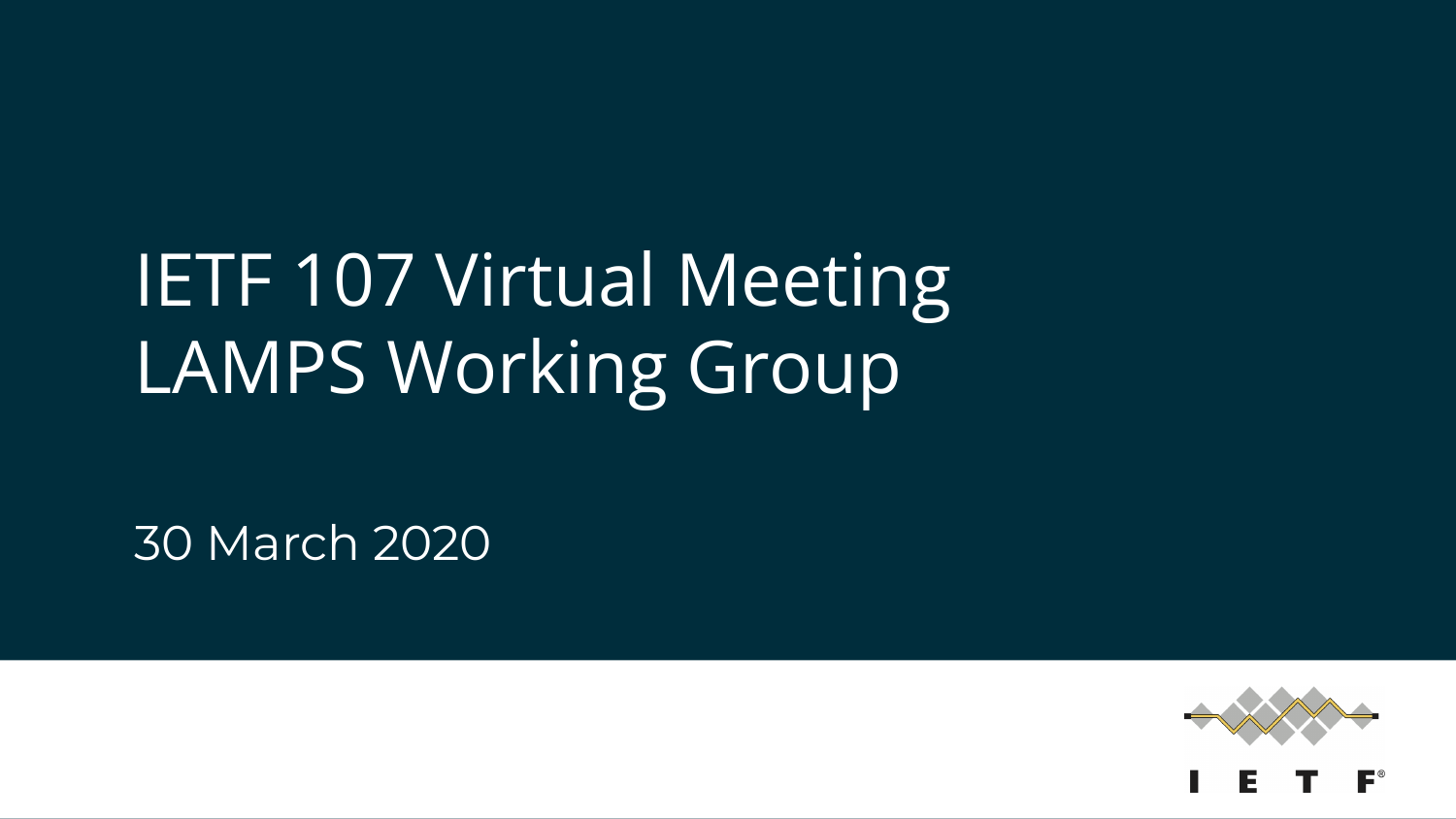

# IETF 107 Virtual Meeting LAMPS Working Group
30 March 2020